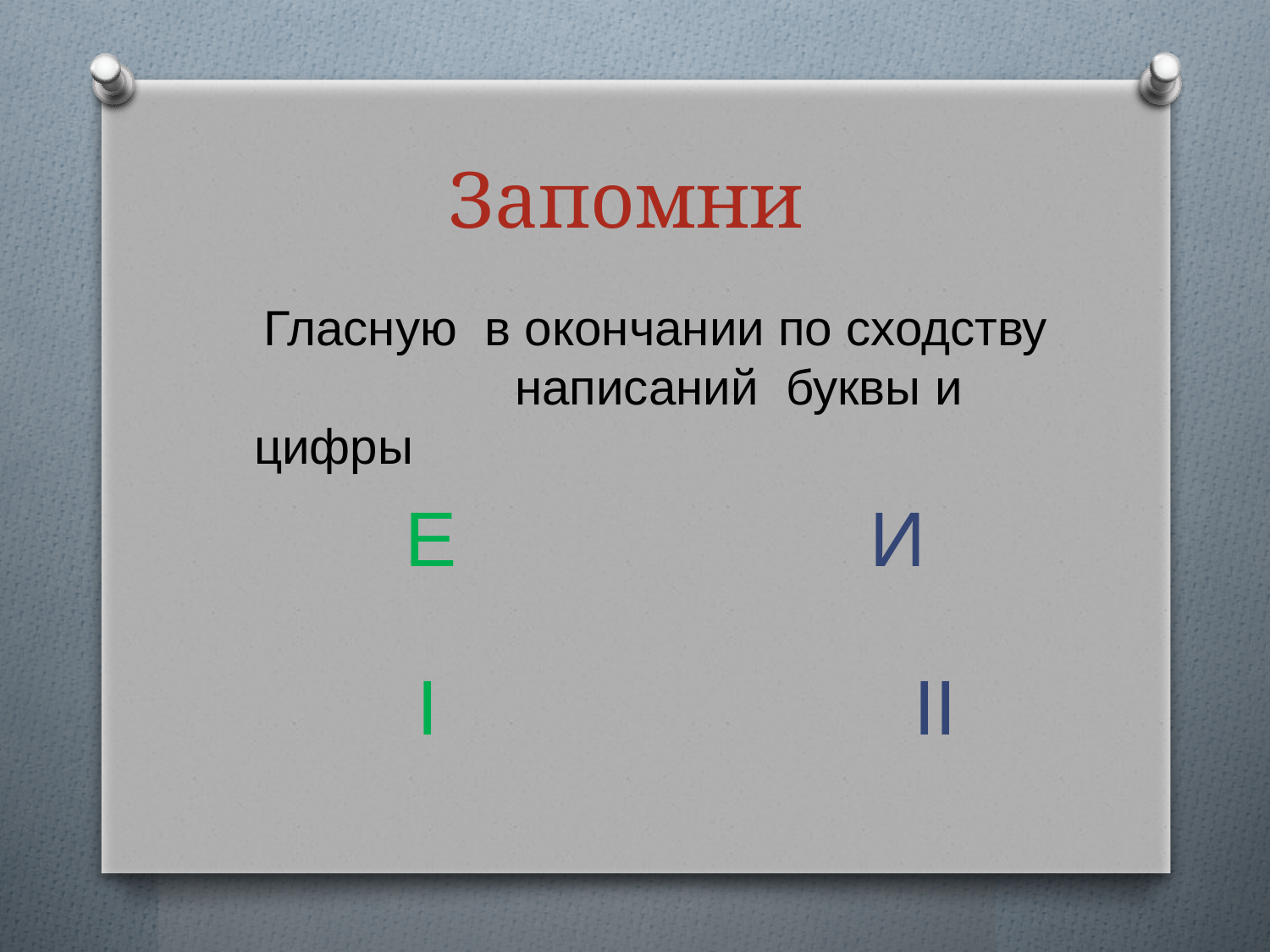

# Запомни

    Гласную  в окончании по сходству                    написаний  буквы и цифры
                Е                                  И

                 I                      II